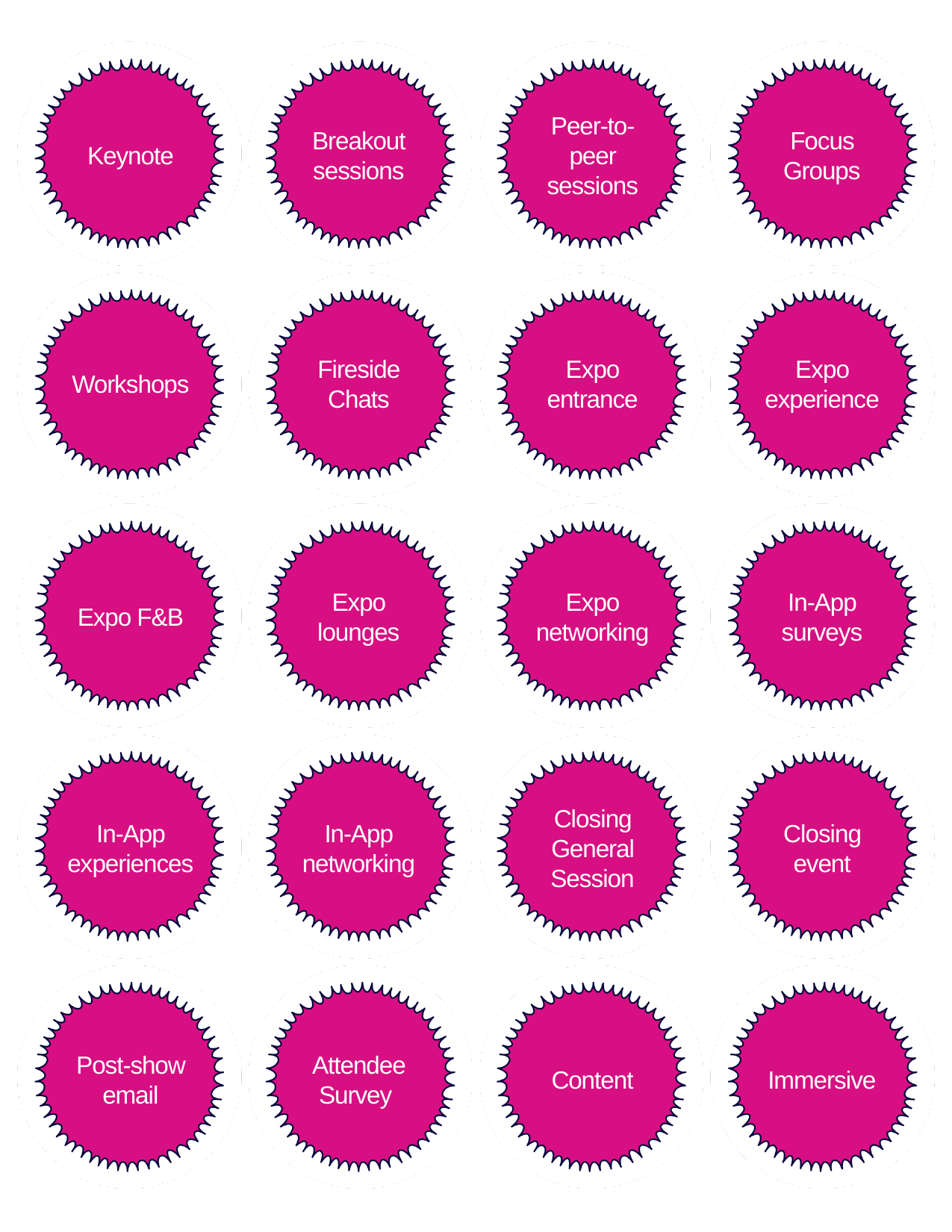

Breakout sessions
Peer-to-peer sessions
Focus Groups
# Keynote
Workshops
Fireside Chats
Expo entrance
Expo experience
Expo F&B
Expo lounges
Expo networking
In-App surveys
In-App experiences
In-App networking
Closing General Session
Closing event
Post-show email
Attendee Survey
Content
Immersive